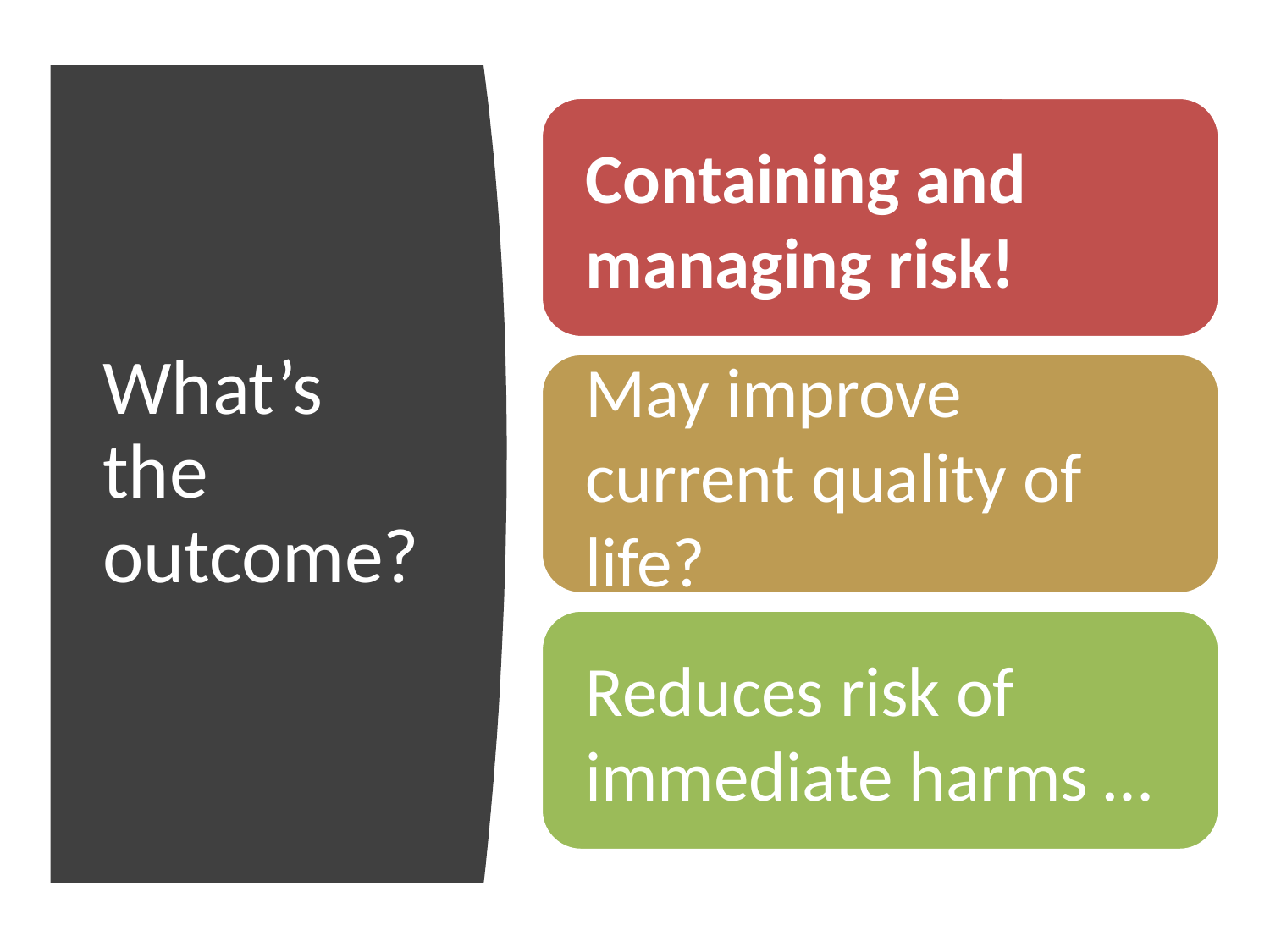

Containing and managing risk!
May improve current quality of life?
Reduces risk of immediate harms …

# What’s the outcome?